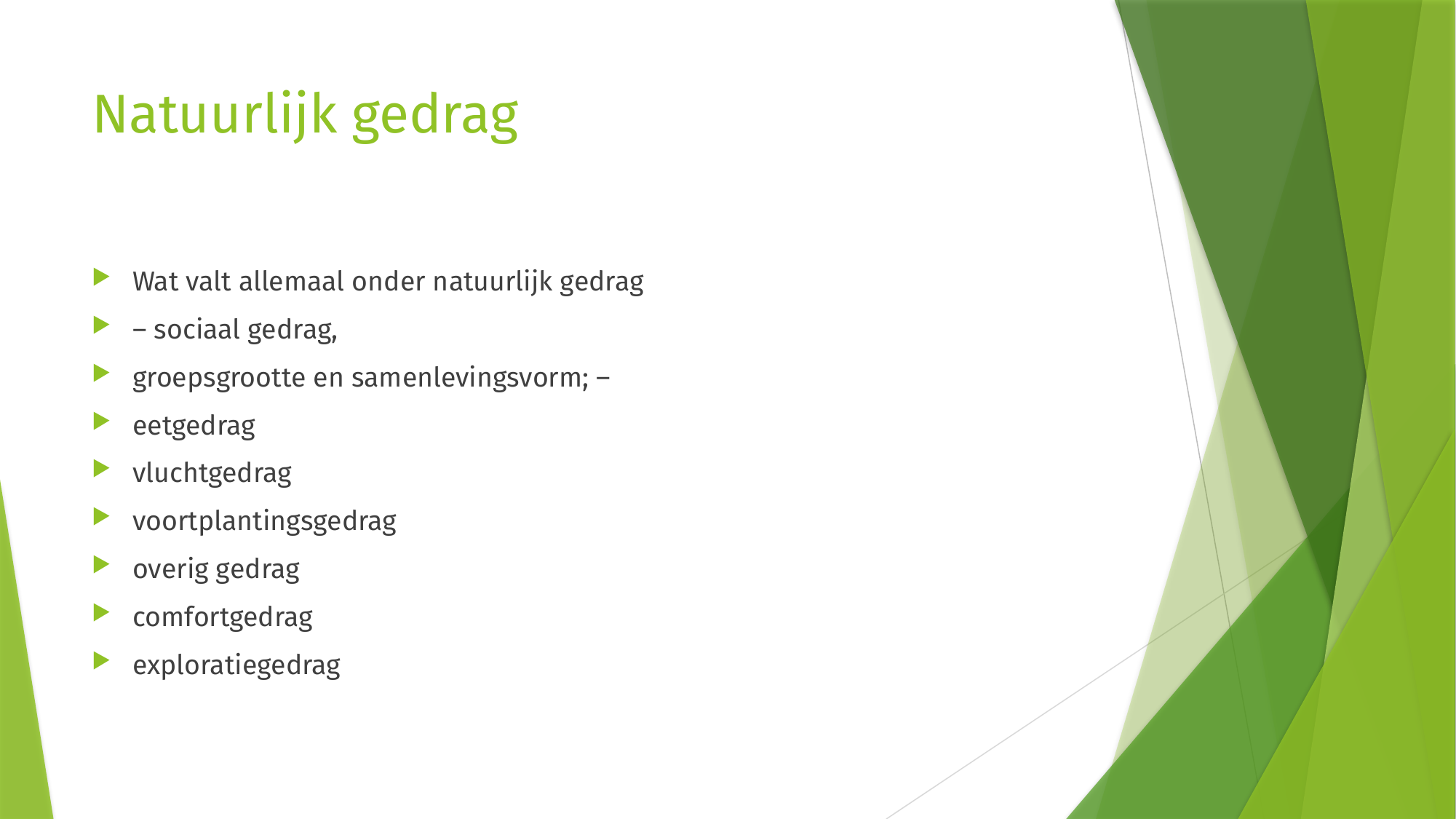

# Natuurlijk gedrag
Wat valt allemaal onder natuurlijk gedrag
– sociaal gedrag,
groepsgrootte en samenlevingsvorm; –
eetgedrag
vluchtgedrag
voortplantingsgedrag
overig gedrag
comfortgedrag
exploratiegedrag